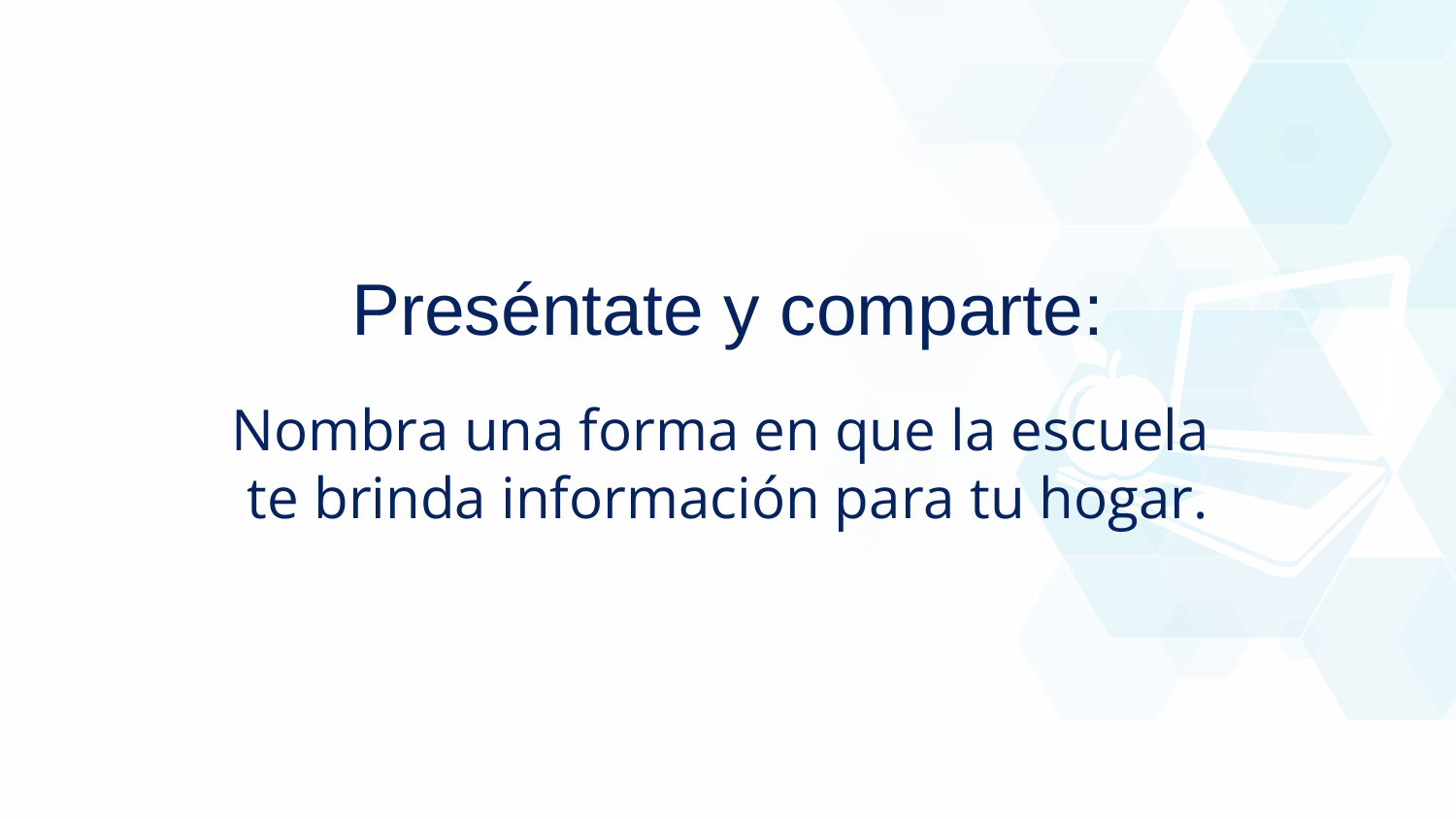

Preséntate y comparte:
Nombra una forma en que la escuela
te brinda información para tu hogar.